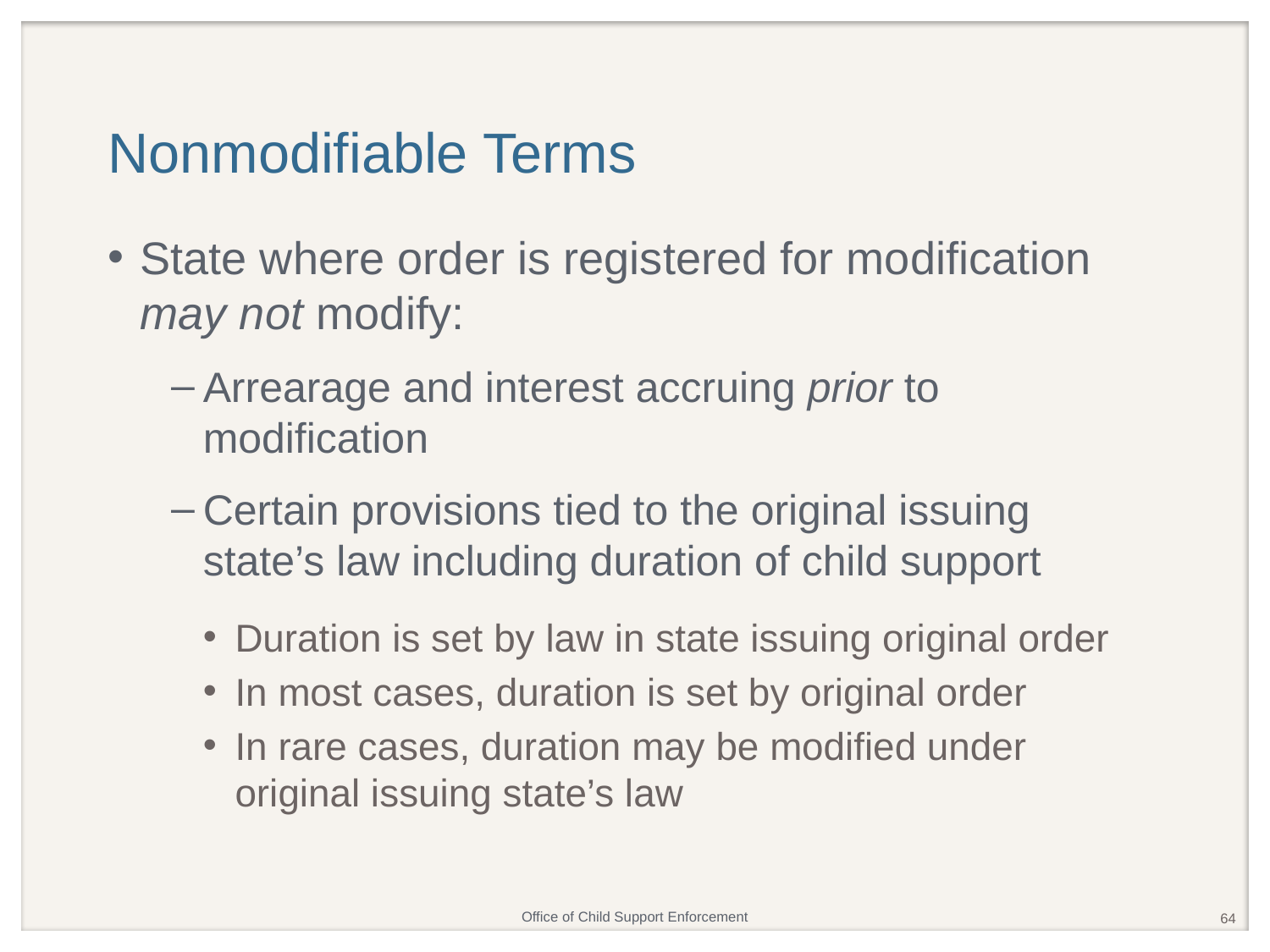

# Nonmodifiable Terms
State where order is registered for modification may not modify:
Arrearage and interest accruing prior to modification
Certain provisions tied to the original issuing state’s law including duration of child support
Duration is set by law in state issuing original order
In most cases, duration is set by original order
In rare cases, duration may be modified under original issuing state’s law

64